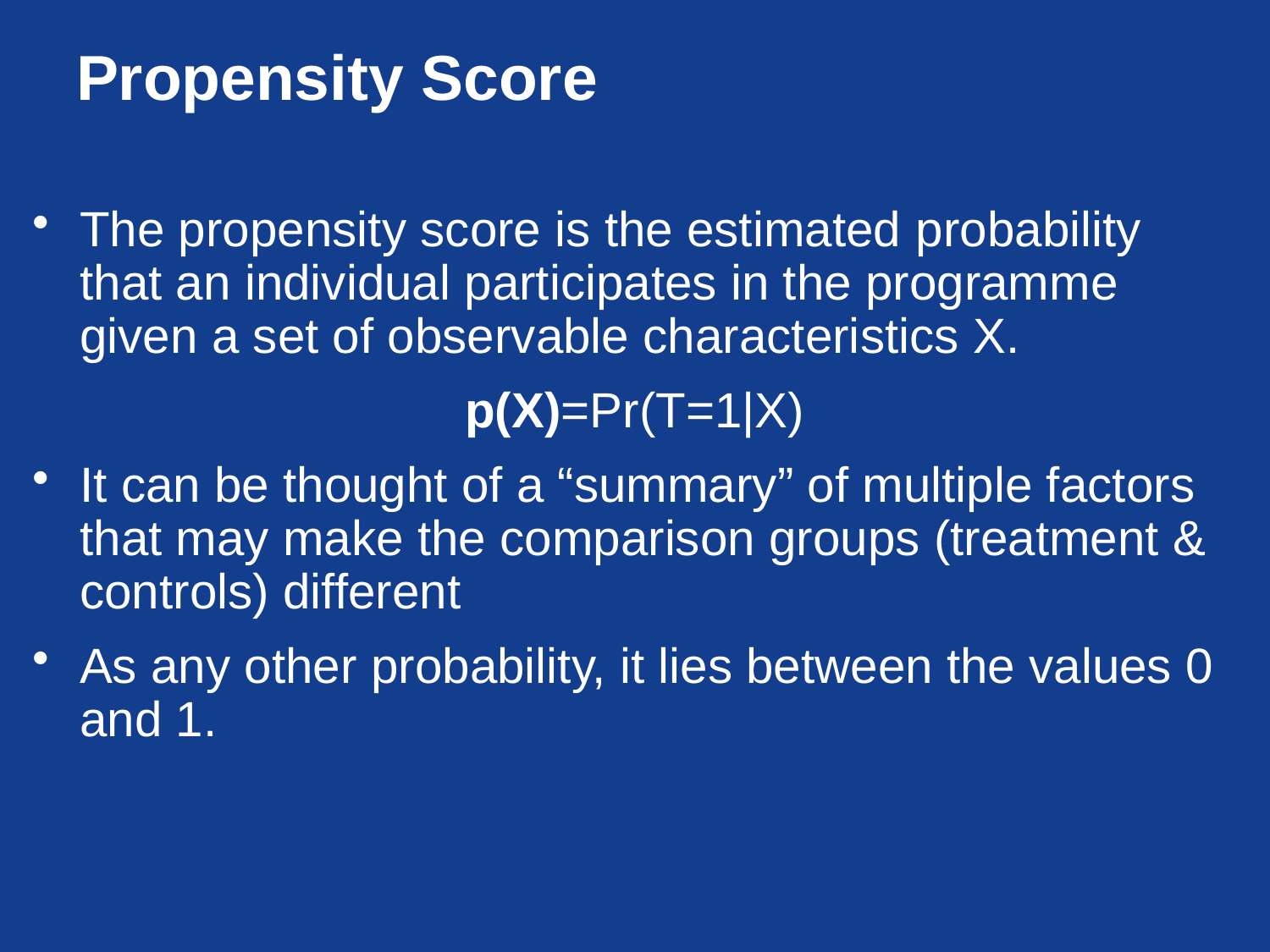

# Propensity Score

The propensity score is the estimated probability that an individual participates in the programme given a set of observable characteristics X.
p(X)=Pr(T=1|X)
It can be thought of a “summary” of multiple factors that may make the comparison groups (treatment & controls) different
As any other probability, it lies between the values 0 and 1.